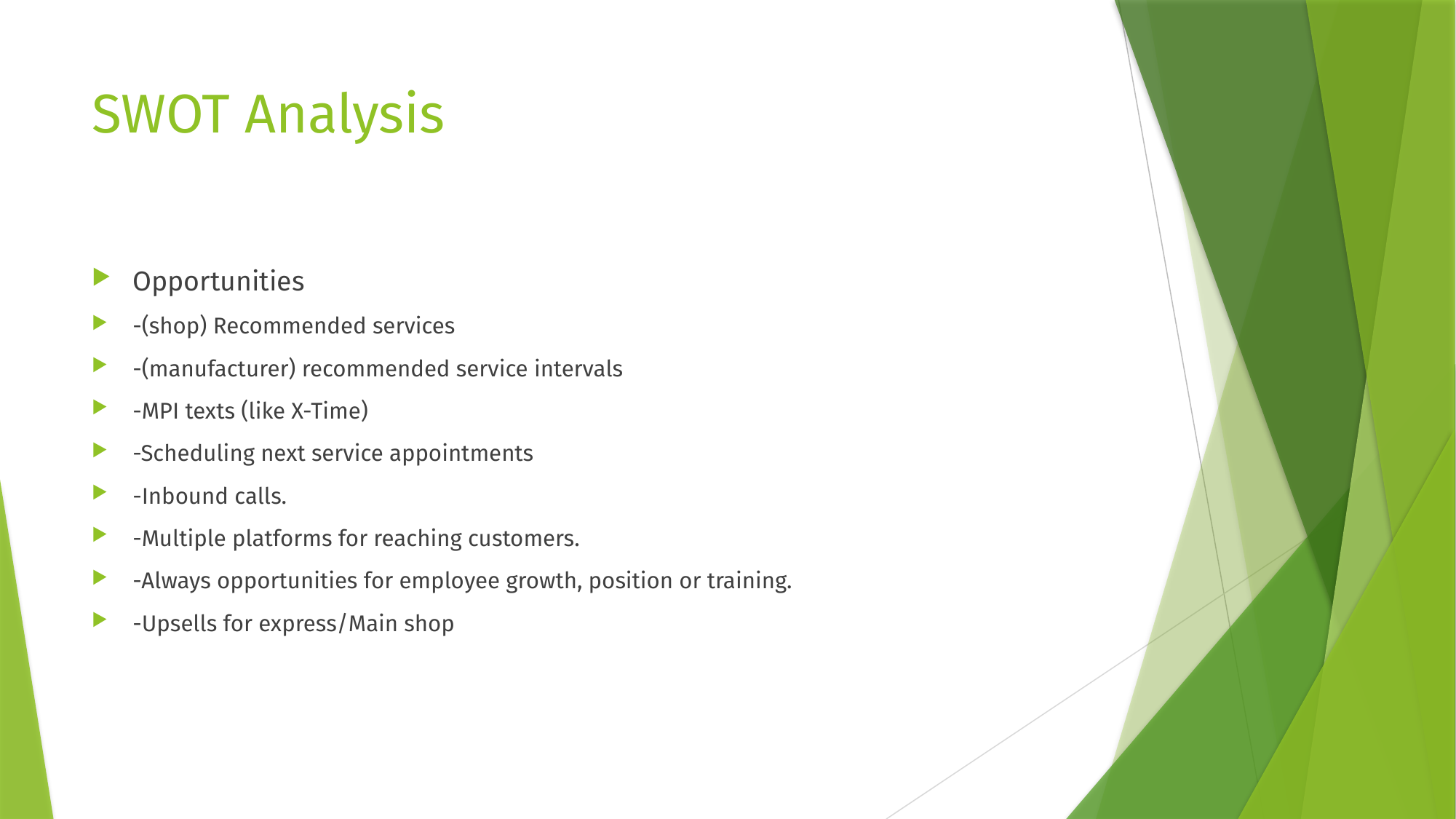

# SWOT Analysis
Opportunities
-(shop) Recommended services
-(manufacturer) recommended service intervals
-MPI texts (like X-Time)
-Scheduling next service appointments
-Inbound calls.
-Multiple platforms for reaching customers.
-Always opportunities for employee growth, position or training.
-Upsells for express/Main shop